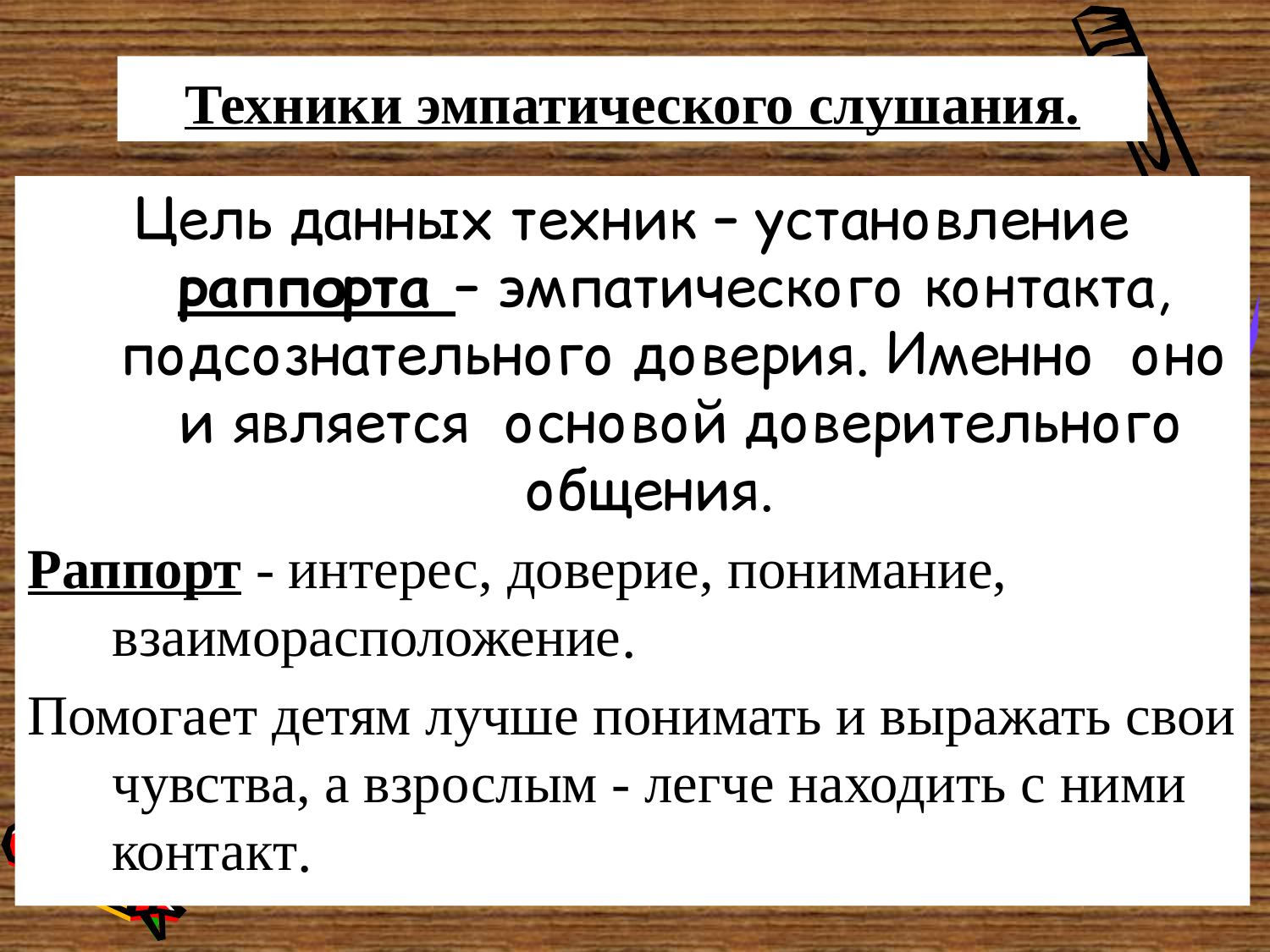

# Техники эмпатического слушания.
Цель данных техник – установление раппорта – эмпатического контакта, подсознательного доверия. Именно  оно  и является  основой доверительного общения.
Раппорт - интерес, доверие, понимание, взаиморасположение.
Помогает детям лучше понимать и выражать свои чувства, а взрослым - легче находить с ними контакт.